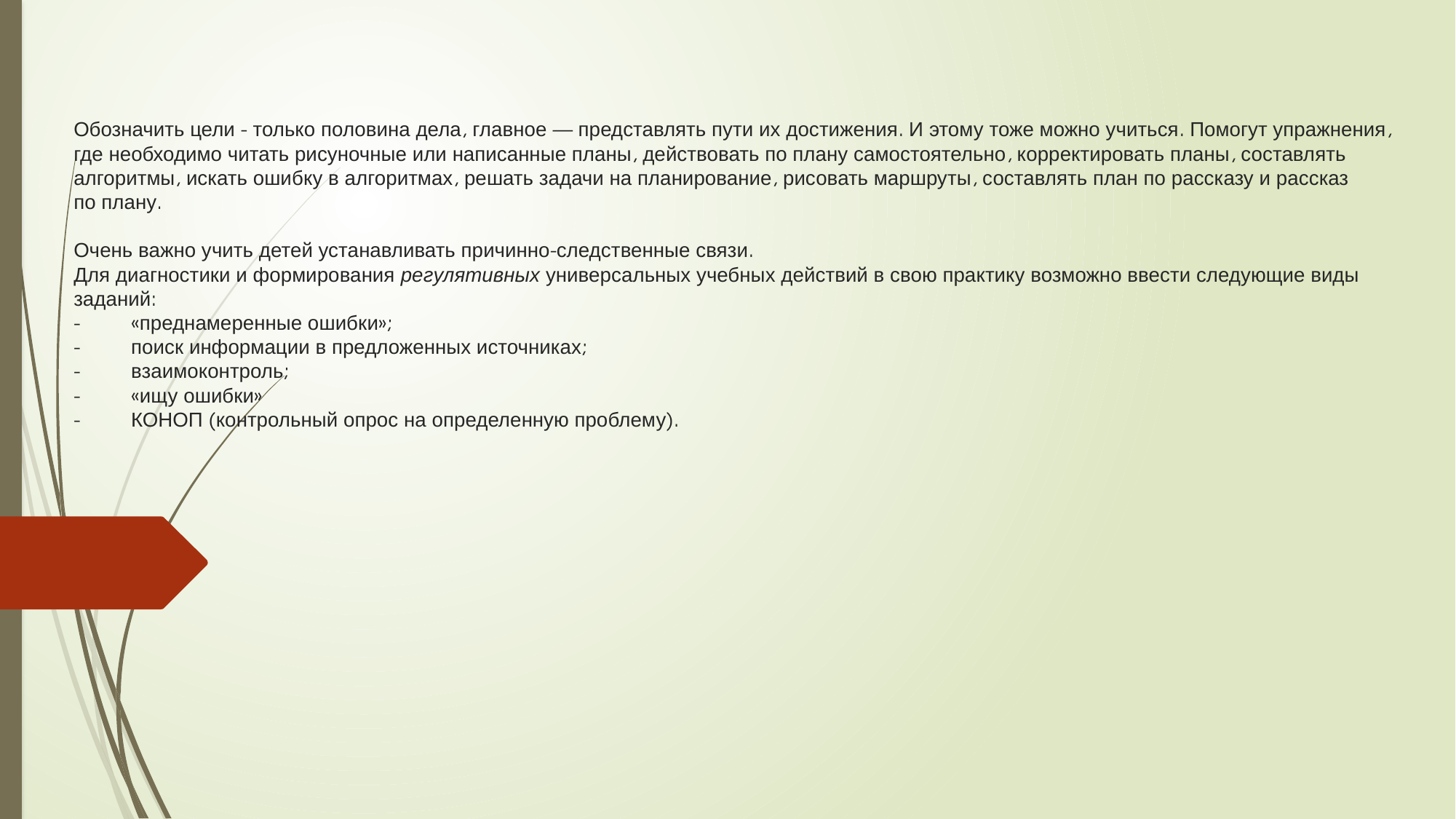

# Обозначить цели - только половина дела, главное — представлять пути их достижения. И этому тоже можно учиться. Помогут упражнения, где необходимо читать рисуночные или написанные планы, действовать по плану самостоятельно, корректировать планы, составлять алгоритмы, искать ошибку в алгоритмах, решать задачи на планирование, рисовать маршруты, составлять план по рассказу и рассказ по плану. Очень важно учить детей устанавливать причинно-следственные связи. Для диагностики и формирования регулятивных универсальных учебных действий в свою практику возможно ввести следующие виды заданий: -         «преднамеренные ошибки»; -         поиск информации в предложенных источниках; -         взаимоконтроль; -         «ищу ошибки» -         КОНОП (контрольный опрос на определенную проблему).